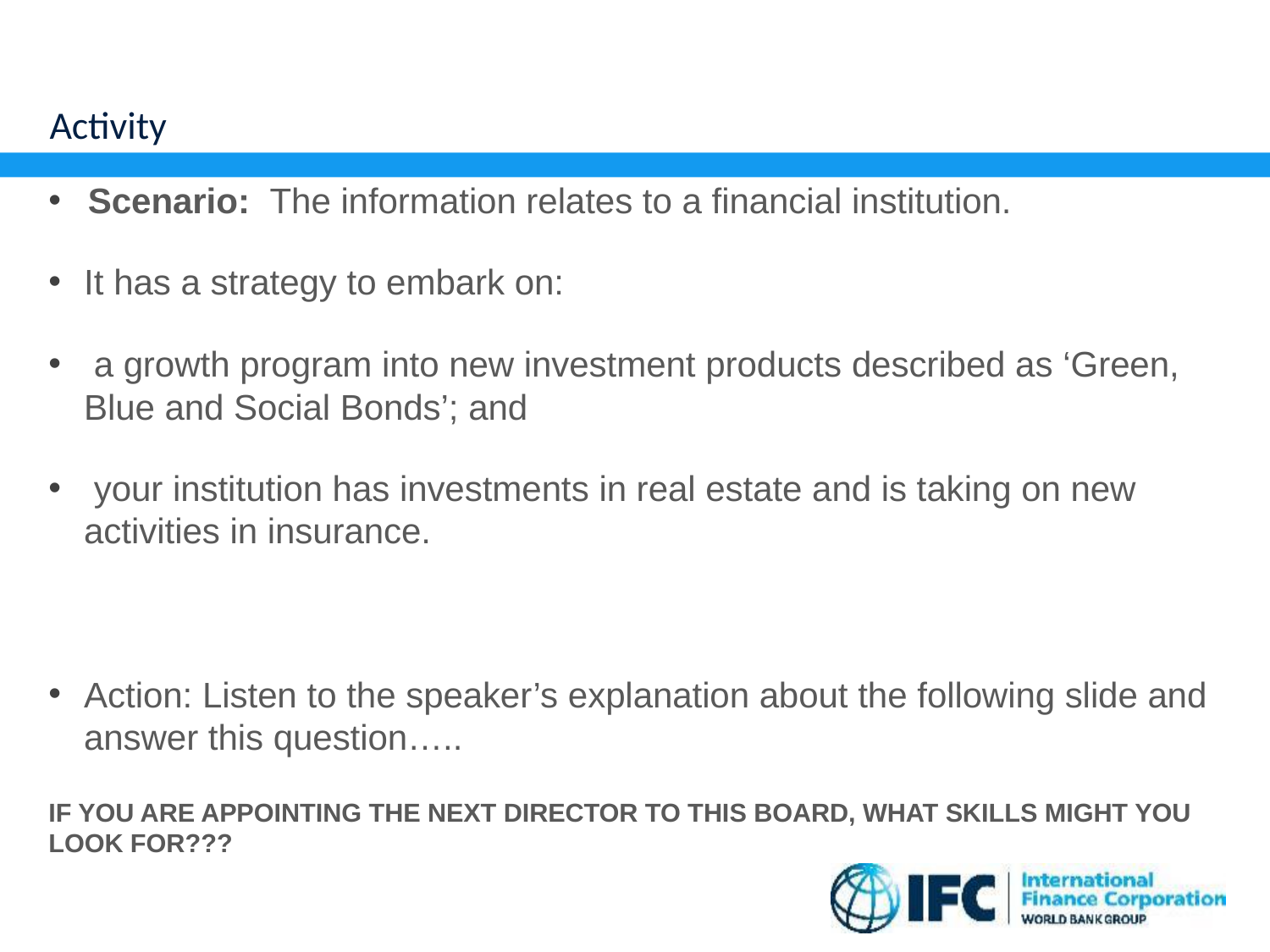

# Activity
Scenario:  The information relates to a financial institution.
It has a strategy to embark on:
 a growth program into new investment products described as ‘Green, Blue and Social Bonds’; and
 your institution has investments in real estate and is taking on new activities in insurance.

Action: Listen to the speaker’s explanation about the following slide and answer this question…..
IF YOU ARE APPOINTING THE NEXT DIRECTOR TO THIS BOARD, WHAT SKILLS MIGHT YOU LOOK FOR???